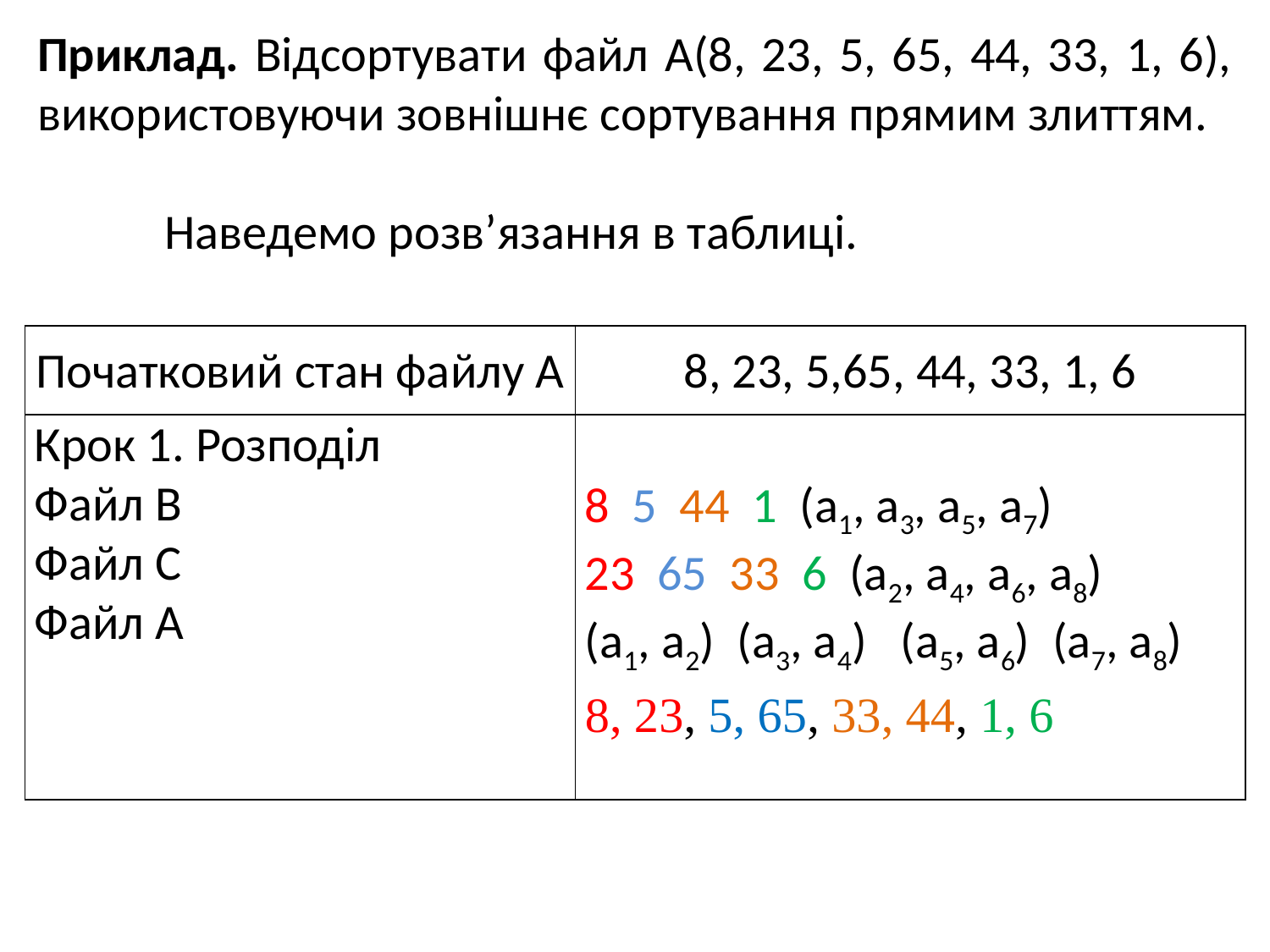

Приклад. Відсортувати файл А(8, 23, 5, 65, 44, 33, 1, 6), використовуючи зовнішнє сортування прямим злиттям.

	Наведемо розв’язання в таблиці.
| Початковий стан файлу А | 8, 23, 5,65, 44, 33, 1, 6 |
| --- | --- |
| Крок 1. Розподіл Файл В Файл С Файл А | 8 5 44 1 (а1, а3, а5, а7) 23 65 33 6 (а2, а4, а6, а8) (а1, а2) (а3, а4) (а5, а6) (а7, а8) 8, 23, 5, 65, 33, 44, 1, 6 |